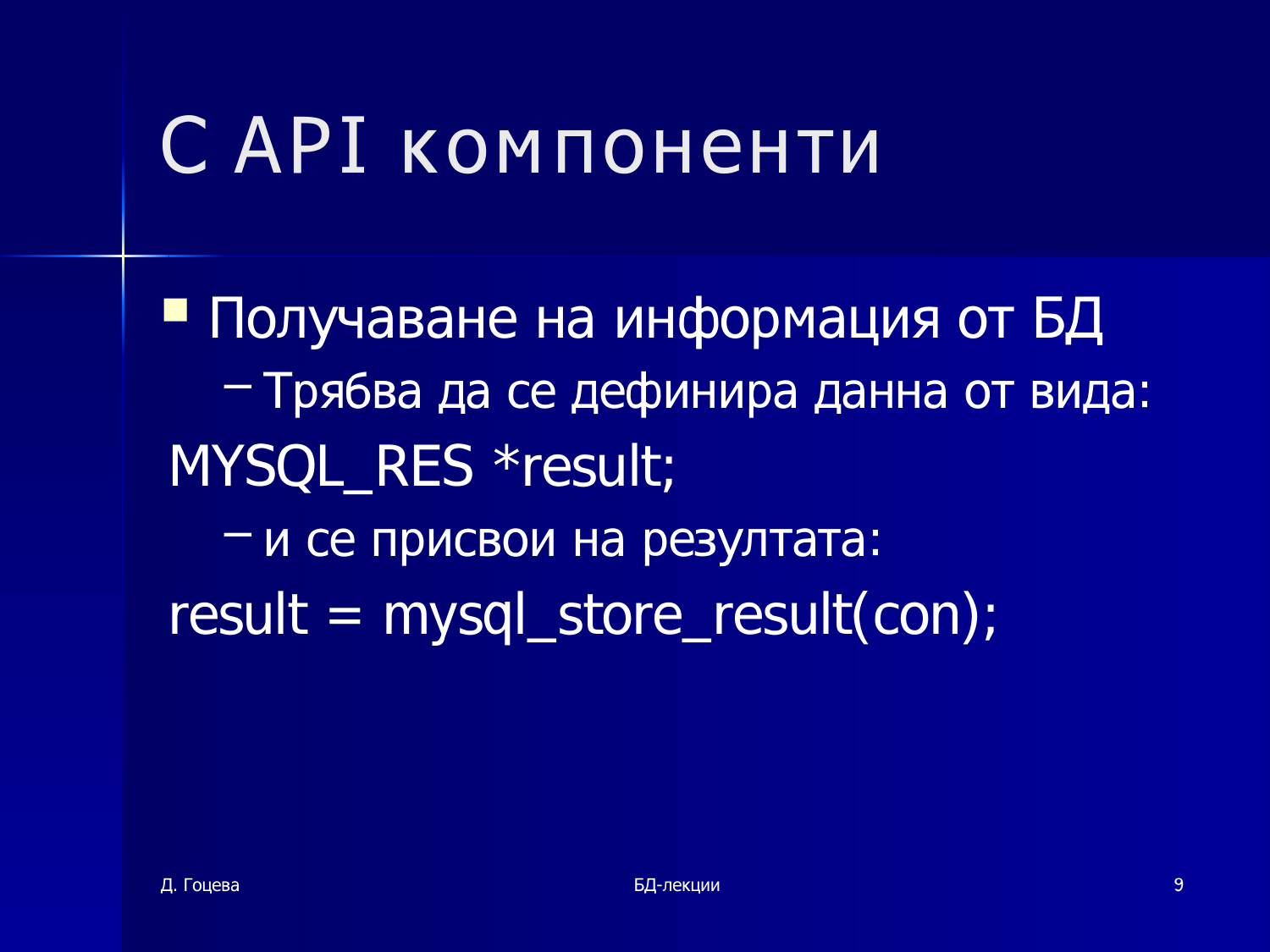

# C API компоненти
Получаване на информация от БД
Трябва да се дефинира данна от вида:
MYSQL_RES *result;
и се присвои на резултата:
result = mysql_store_result(con);
Д. Гоцева
БД-лекции
9